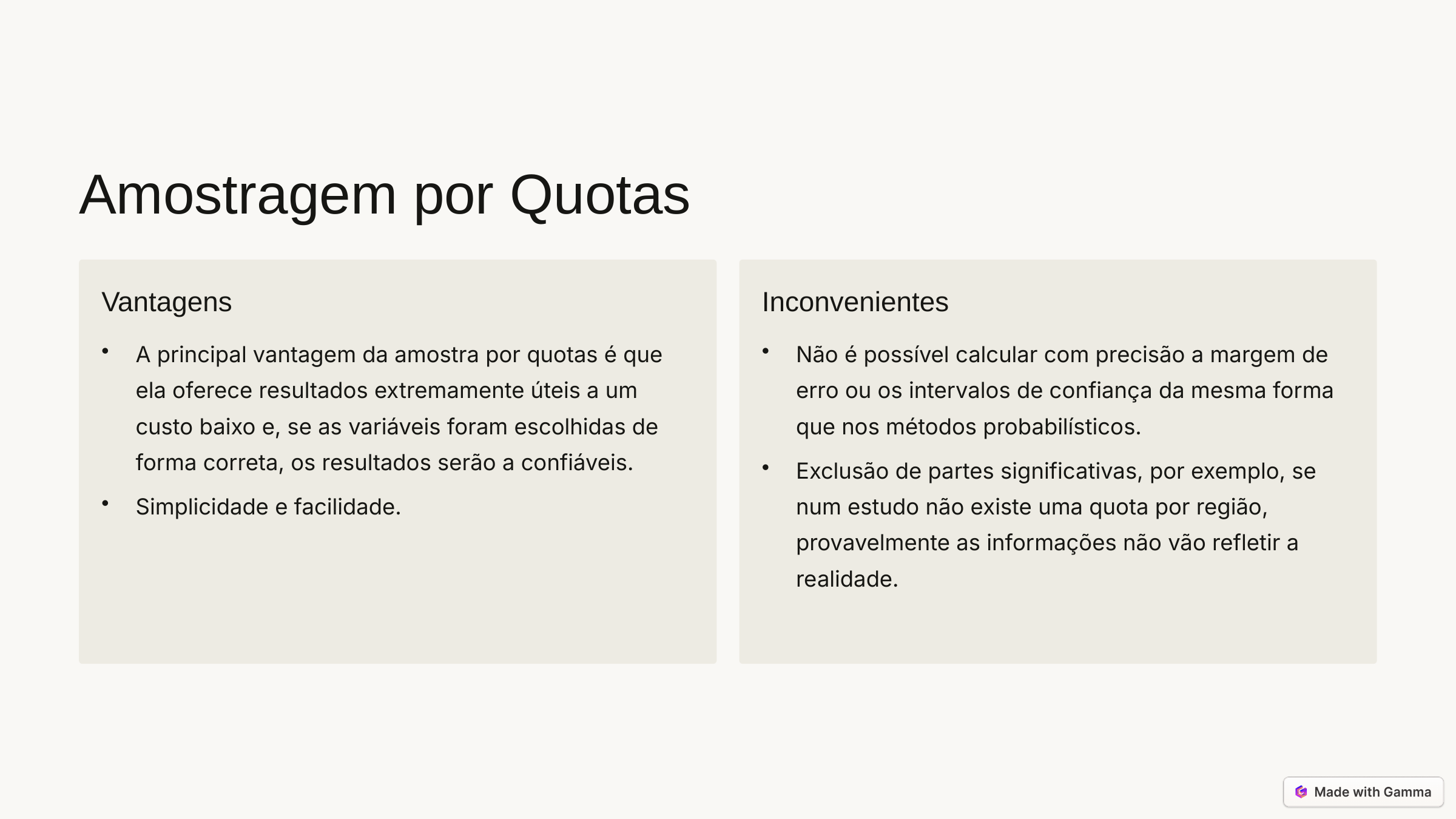

Amostragem por Quotas

Vantagens
Inconvenientes
A principal vantagem da amostra por quotas é que ela oferece resultados extremamente úteis a um custo baixo e, se as variáveis foram escolhidas de forma correta, os resultados serão a confiáveis.
Não é possível calcular com precisão a margem de erro ou os intervalos de confiança da mesma forma que nos métodos probabilísticos.
Exclusão de partes significativas, por exemplo, se num estudo não existe uma quota por região, provavelmente as informações não vão refletir a realidade.
Simplicidade e facilidade.